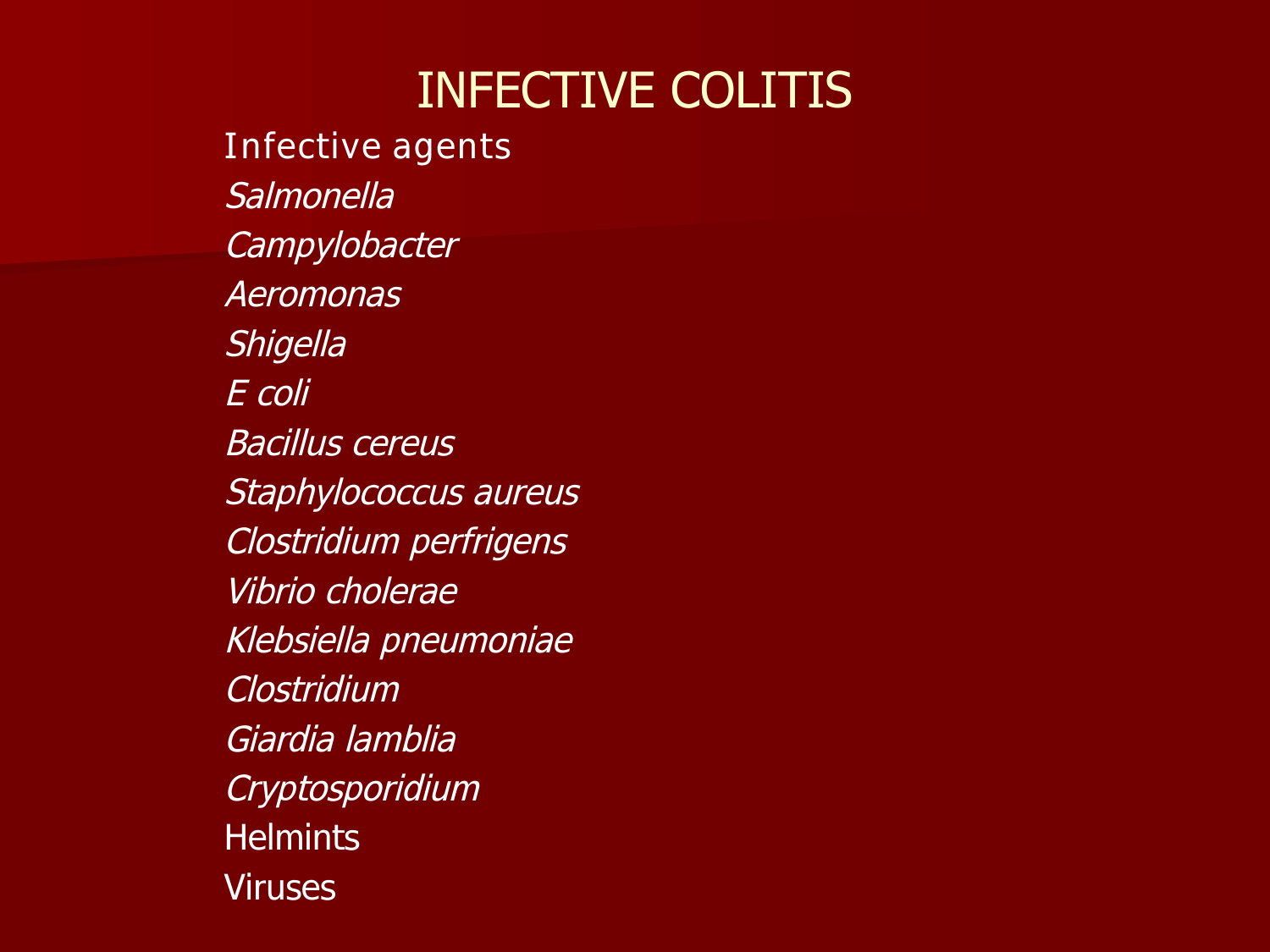

# INFECTIVE COLITIS
Infective agents
Salmonella
Campylobacter
Aeromonas
Shigella
E coli
Bacillus cereus
Staphylococcus aureus
Clostridium perfrigens
Vibrio cholerae
Klebsiella pneumoniae
Clostridium
Giardia lamblia
Cryptosporidium
Helmints
Viruses